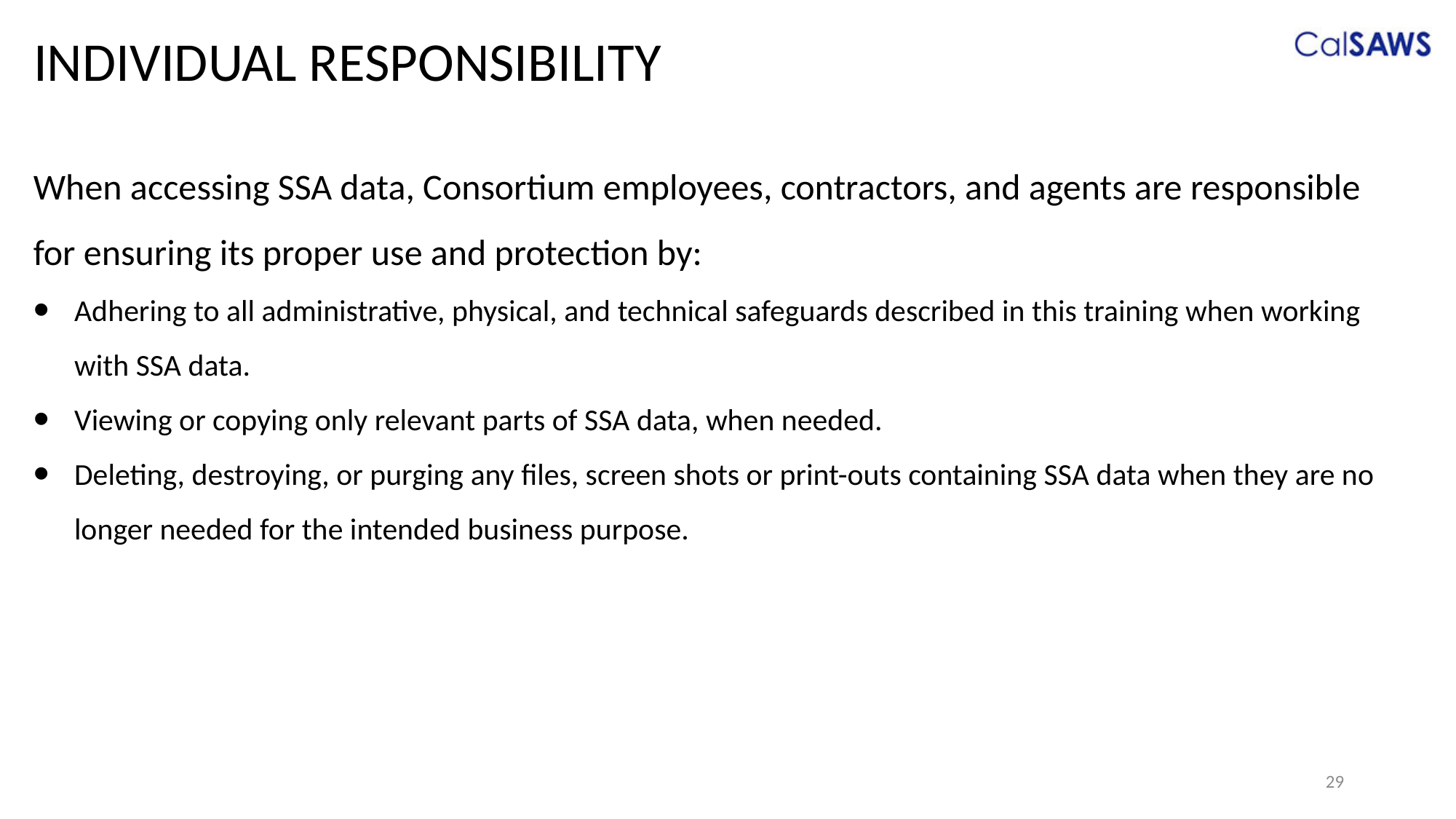

# INDIVIDUAL RESPONSIBILITY
When accessing SSA data, Consortium employees, contractors, and agents are responsible for ensuring its proper use and protection by:
Adhering to all administrative, physical, and technical safeguards described in this training when working with SSA data.
Viewing or copying only relevant parts of SSA data, when needed.
Deleting, destroying, or purging any files, screen shots or print-outs containing SSA data when they are no longer needed for the intended business purpose.
29